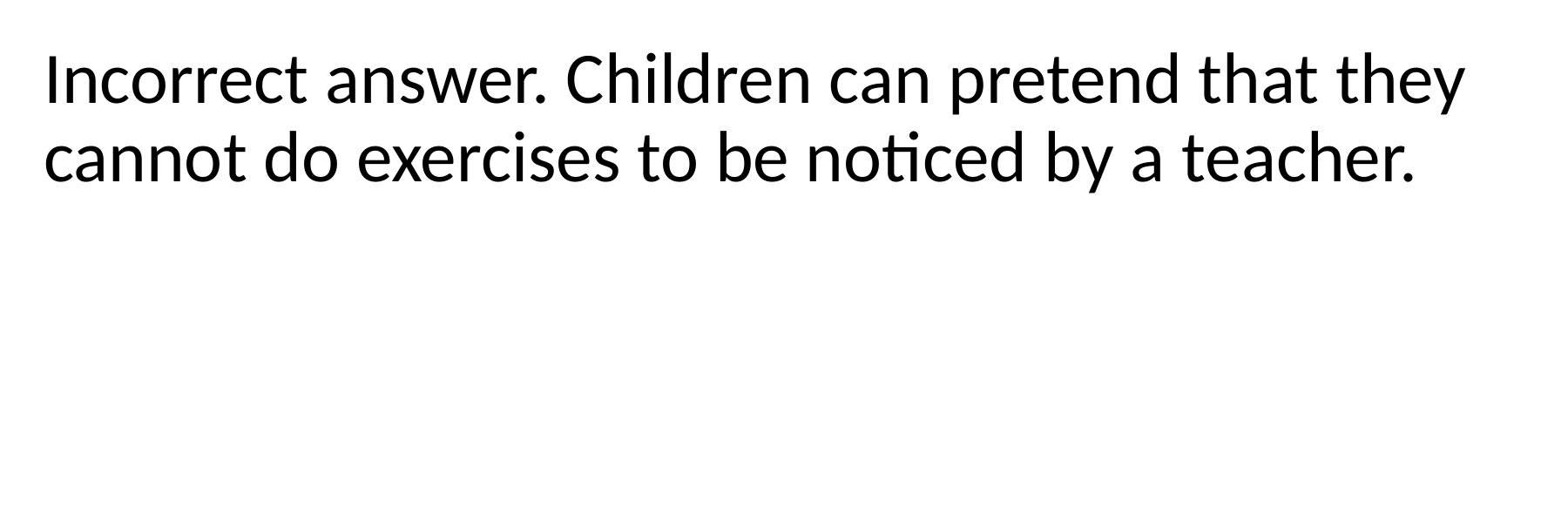

Incorrect answer. Children can pretend that they cannot do exercises to be noticed by a teacher.